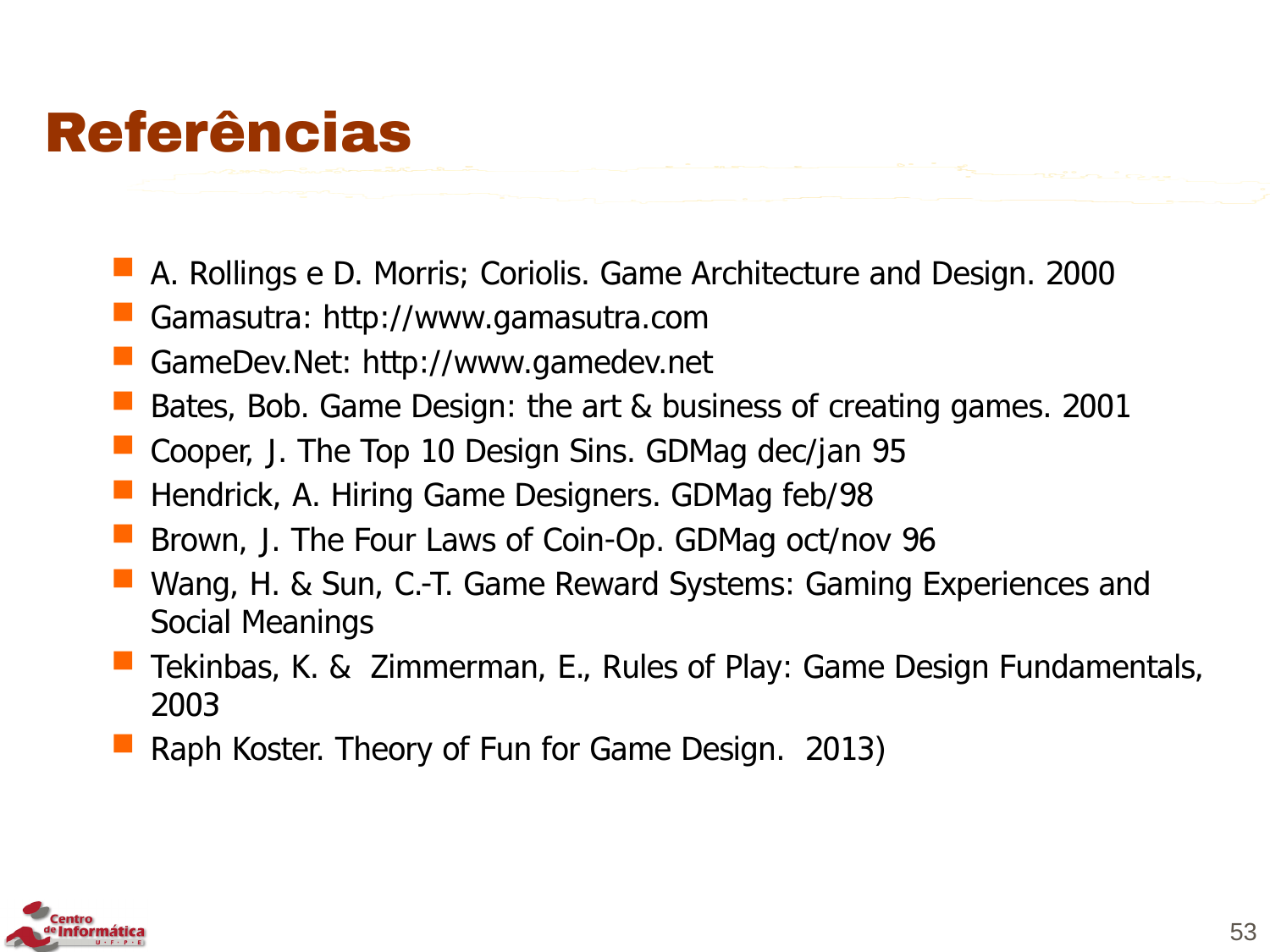

# Referências
A. Rollings e D. Morris; Coriolis. Game Architecture and Design. 2000
Gamasutra: http://www.gamasutra.com
GameDev.Net: http://www.gamedev.net
Bates, Bob. Game Design: the art & business of creating games. 2001
Cooper, J. The Top 10 Design Sins. GDMag dec/jan 95
Hendrick, A. Hiring Game Designers. GDMag feb/98
Brown, J. The Four Laws of Coin-Op. GDMag oct/nov 96
Wang, H. & Sun, C.-T. Game Reward Systems: Gaming Experiences and Social Meanings
Tekinbas, K. &  Zimmerman, E., Rules of Play: Game Design Fundamentals, 2003
Raph Koster. Theory of Fun for Game Design.  2013)

53